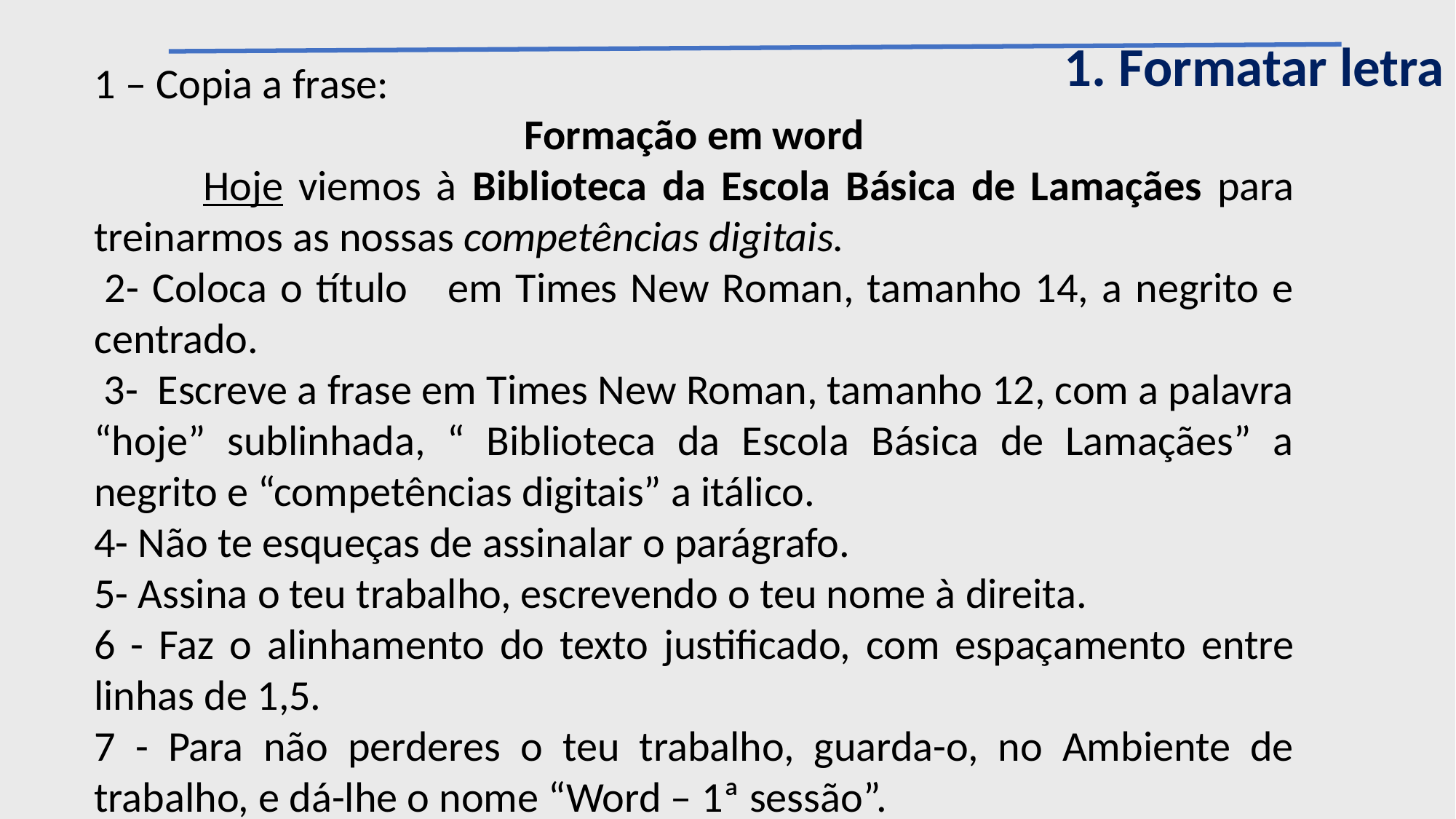

1. Formatar letra
1 – Copia a frase:
Formação em word
	Hoje viemos à Biblioteca da Escola Básica de Lamaçães para treinarmos as nossas competências digitais.
 2- Coloca o título   em Times New Roman, tamanho 14, a negrito e centrado.
 3-  Escreve a frase em Times New Roman, tamanho 12, com a palavra “hoje” sublinhada, “ Biblioteca da Escola Básica de Lamaçães” a negrito e “competências digitais” a itálico.
4- Não te esqueças de assinalar o parágrafo.
5- Assina o teu trabalho, escrevendo o teu nome à direita.
6 - Faz o alinhamento do texto justificado, com espaçamento entre linhas de 1,5.
7 - Para não perderes o teu trabalho, guarda-o, no Ambiente de trabalho, e dá-lhe o nome “Word – 1ª sessão”.